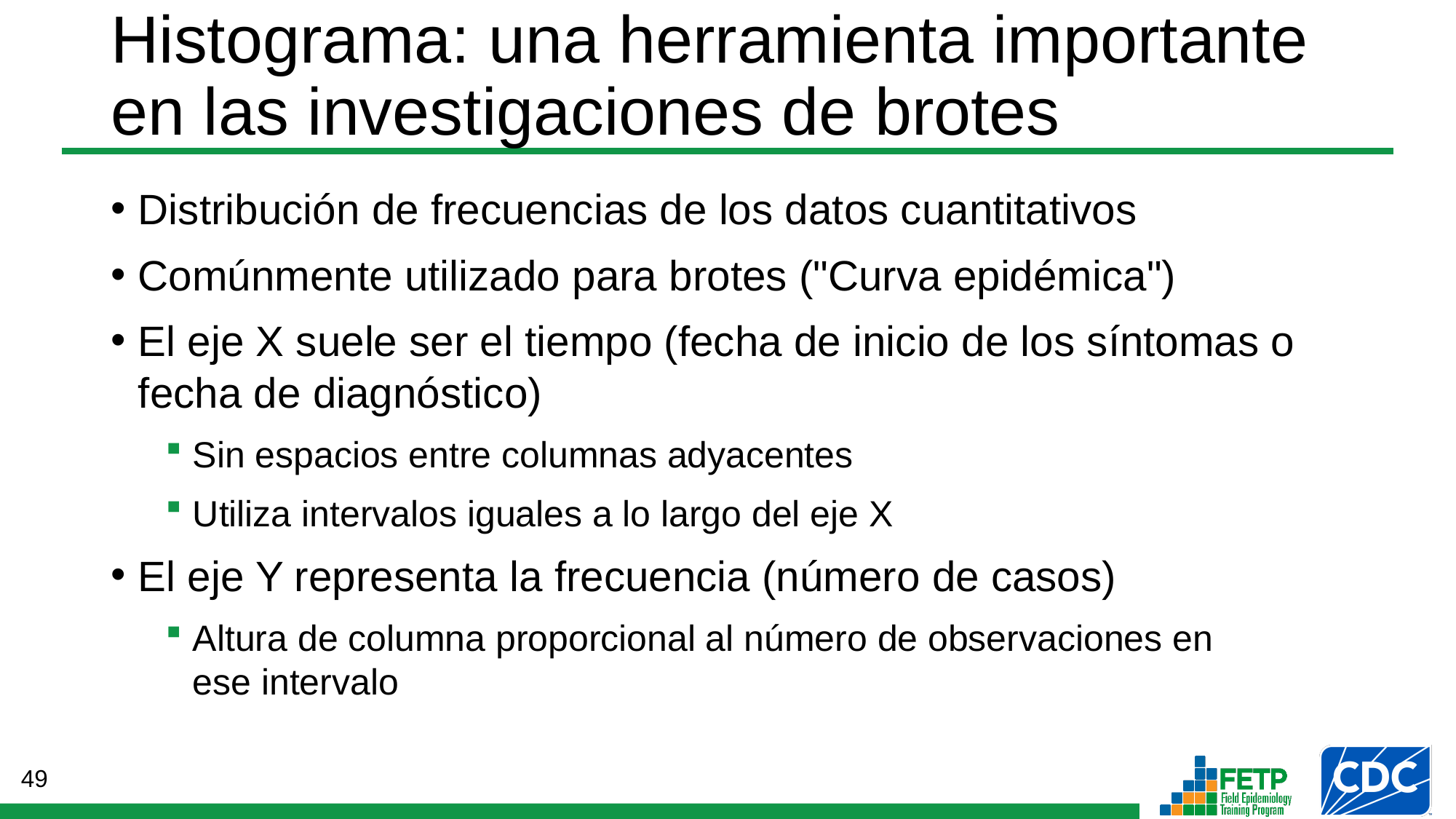

# Histograma: una herramienta importante en las investigaciones de brotes
Distribución de frecuencias de los datos cuantitativos
Comúnmente utilizado para brotes ("Curva epidémica")
El eje X suele ser el tiempo (fecha de inicio de los síntomas o fecha de diagnóstico)
Sin espacios entre columnas adyacentes
Utiliza intervalos iguales a lo largo del eje X
El eje Y representa la frecuencia (número de casos)
Altura de columna proporcional al número de observaciones en
ese intervalo